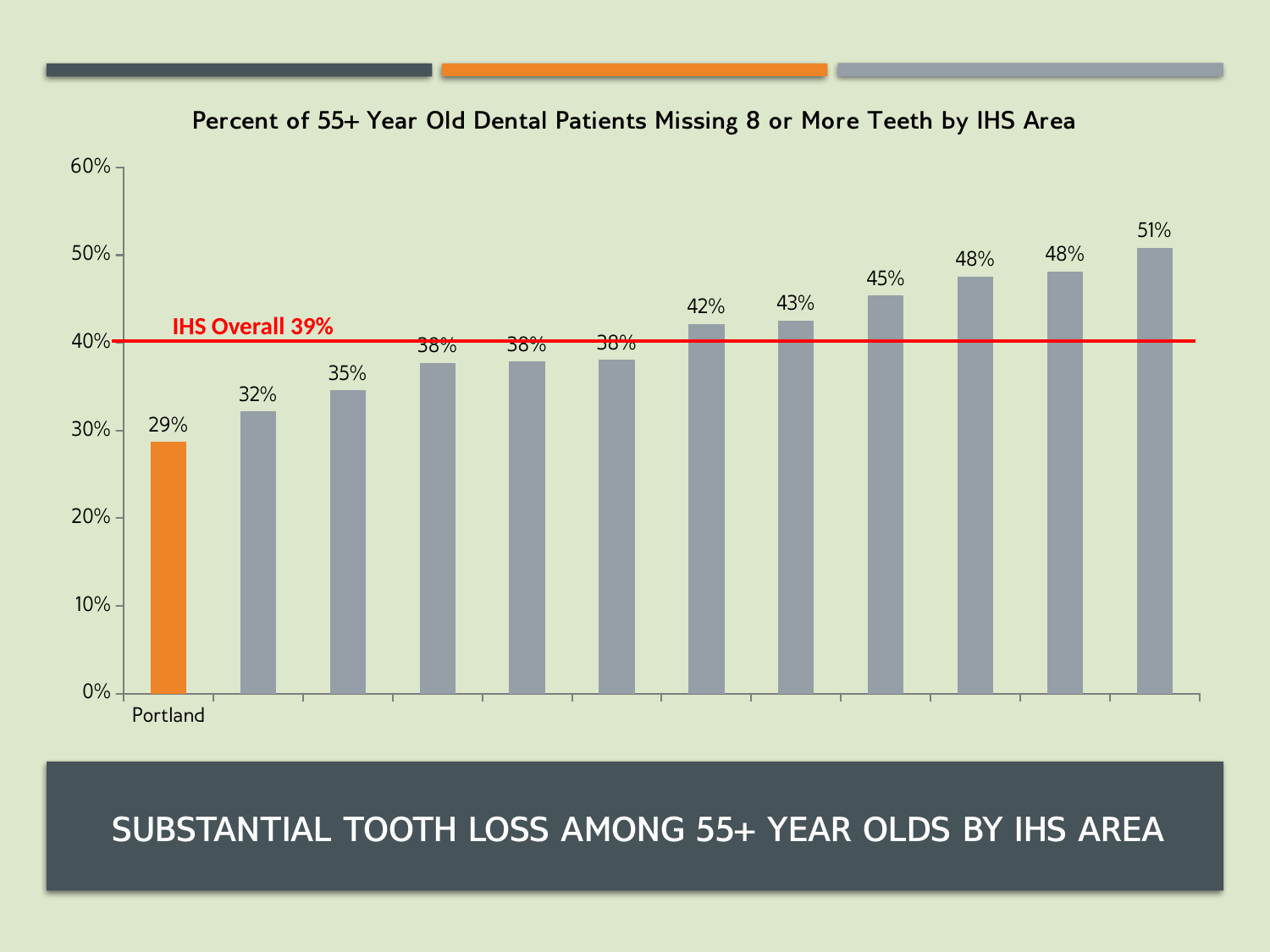

### Chart: Percent of 55+ Year Old Dental Patients Missing 8 or More Teeth by IHS Area

| Category | Column4 |
|---|---|
| Portland | 0.286957 |
IHS Overall 39%
# Substantial Tooth loss among 55+ year olds by ihs area